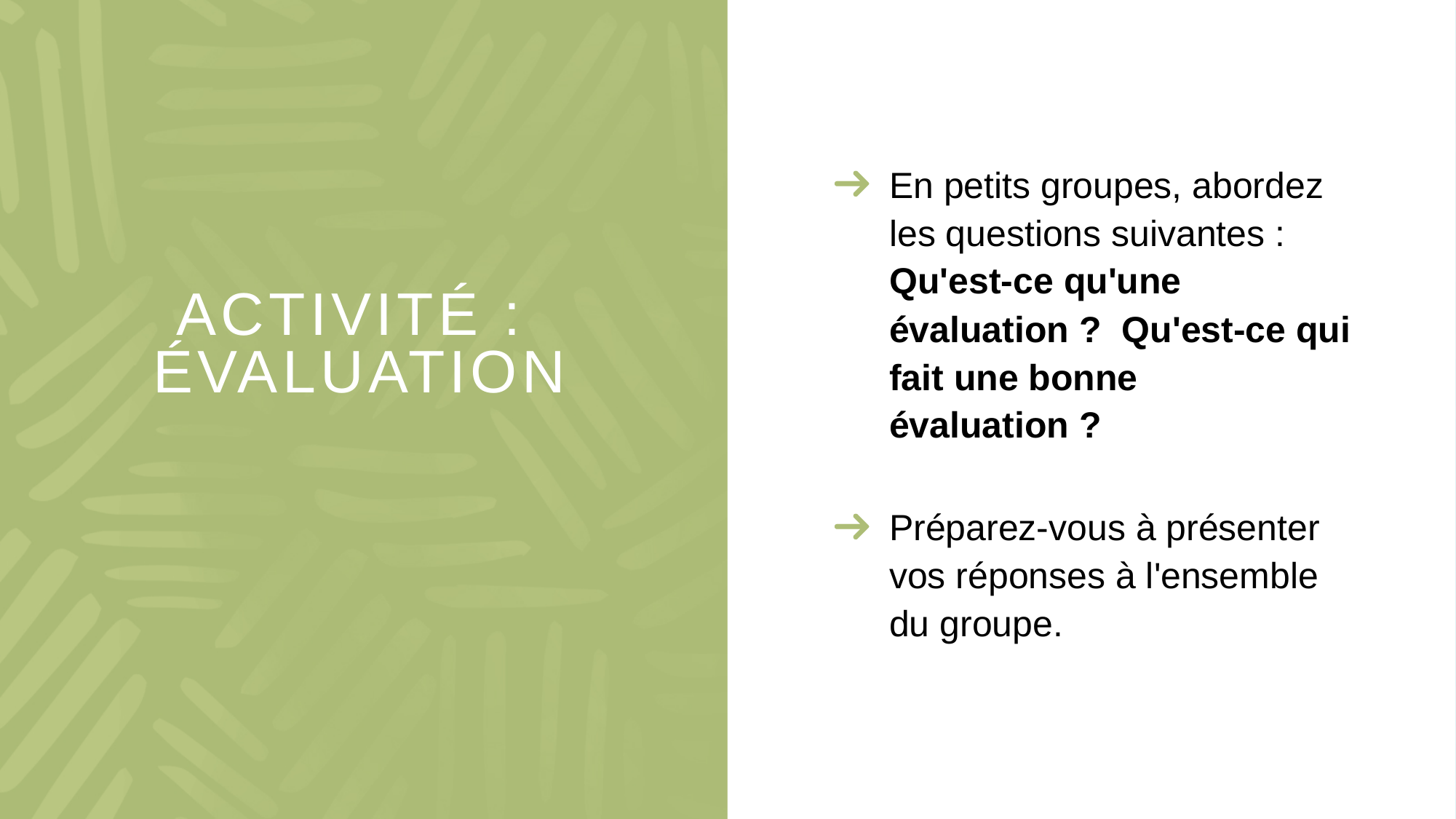

En petits groupes, abordez les questions suivantes : Qu'est-ce qu'une évaluation ?  Qu'est-ce qui fait une bonne évaluation ?
Préparez-vous à présenter vos réponses à l'ensemble du groupe.
# Activité : Évaluation